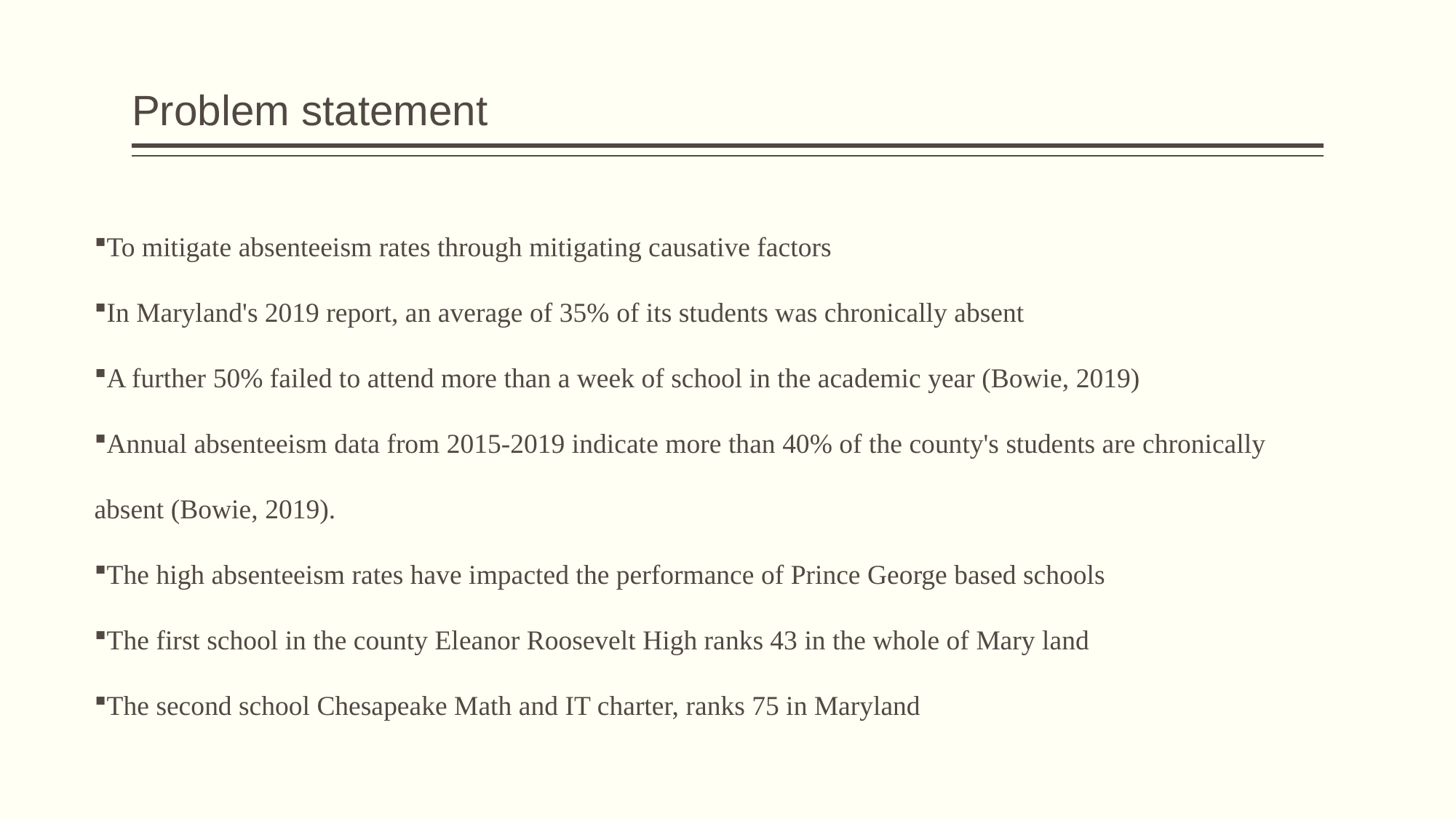

# Problem statement
To mitigate absenteeism rates through mitigating causative factors
In Maryland's 2019 report, an average of 35% of its students was chronically absent
A further 50% failed to attend more than a week of school in the academic year (Bowie, 2019)
Annual absenteeism data from 2015-2019 indicate more than 40% of the county's students are chronically absent (Bowie, 2019).
The high absenteeism rates have impacted the performance of Prince George based schools
The first school in the county Eleanor Roosevelt High ranks 43 in the whole of Mary land
The second school Chesapeake Math and IT charter, ranks 75 in Maryland